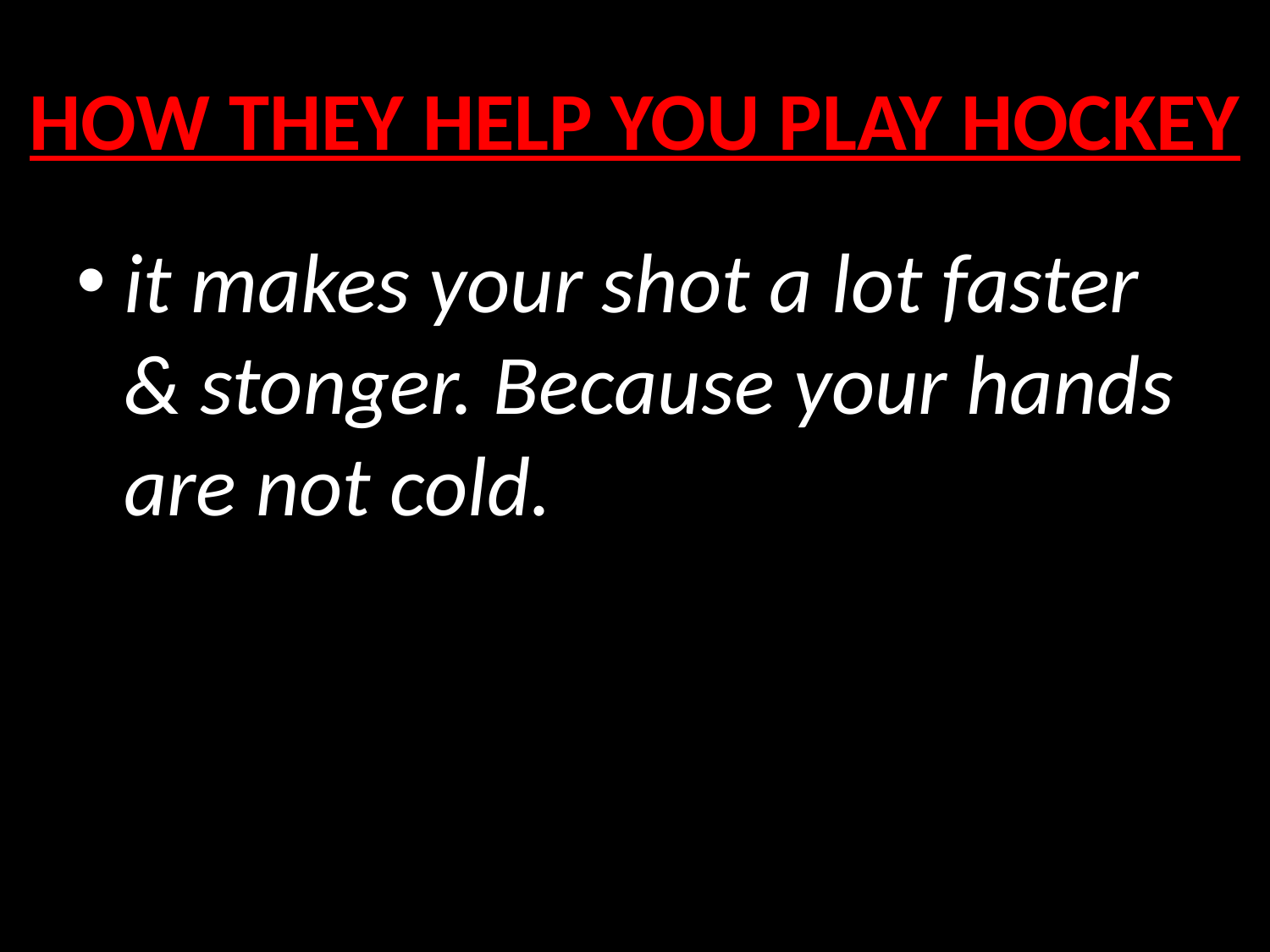

# How they help you play hockey
it makes your shot a lot faster & stonger. Because your hands are not cold.